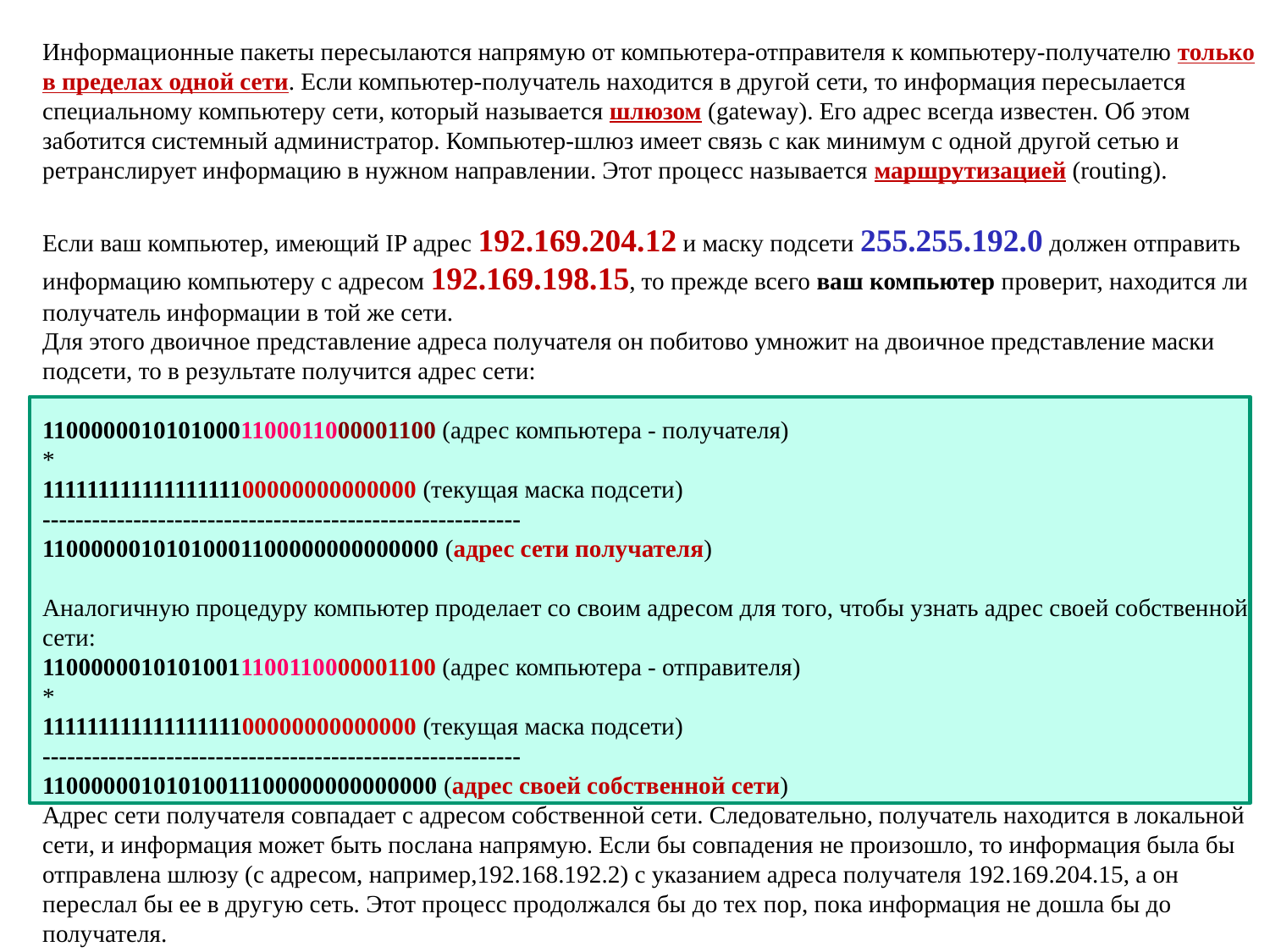

# Информационные пакеты пересылаются напрямую от компьютера-отправителя к компьютеру-получателю только в пределах одной сети. Если компьютер-получатель находится в другой сети, то информация пересылается специальному компьютеру сети, который называется шлюзом (gateway). Его адрес всегда известен. Об этом заботится системный администратор. Компьютер-шлюз имеет связь с как минимум с одной другой сетью и ретранслирует информацию в нужном направлении. Этот процесс называется маршрутизацией (routing).
Если ваш компьютер, имеющий IP адрес 192.169.204.12 и маску подсети 255.255.192.0 должен отправить информацию компьютеру с адресом 192.169.198.15, то прежде всего ваш компьютер проверит, находится ли получатель информации в той же сети.
Для этого двоичное представление адреса получателя он побитово умножит на двоичное представление маски подсети, то в результате получится адрес сети:
11000000101010001100011000001100 (адрес компьютера - получателя)
*
11111111111111111100000000000000 (текущая маска подсети)
----------------------------------------------------------
11000000101010001100000000000000 (адрес сети получателя)
Аналогичную процедуру компьютер проделает со своим адресом для того, чтобы узнать адрес своей собственной сети:
11000000101010011100110000001100 (адрес компьютера - отправителя)
*
11111111111111111100000000000000 (текущая маска подсети)
----------------------------------------------------------
11000000101010011100000000000000 (адрес своей собственной сети)
Адрес сети получателя совпадает с адресом собственной сети. Следовательно, получатель находится в локальной сети, и информация может быть послана напрямую. Если бы совпадения не произошло, то информация была бы отправлена шлюзу (с адресом, например,192.168.192.2) с указанием адреса получателя 192.169.204.15, а он переслал бы ее в другую сеть. Этот процесс продолжался бы до тех пор, пока информация не дошла бы до получателя.
Задание 4.